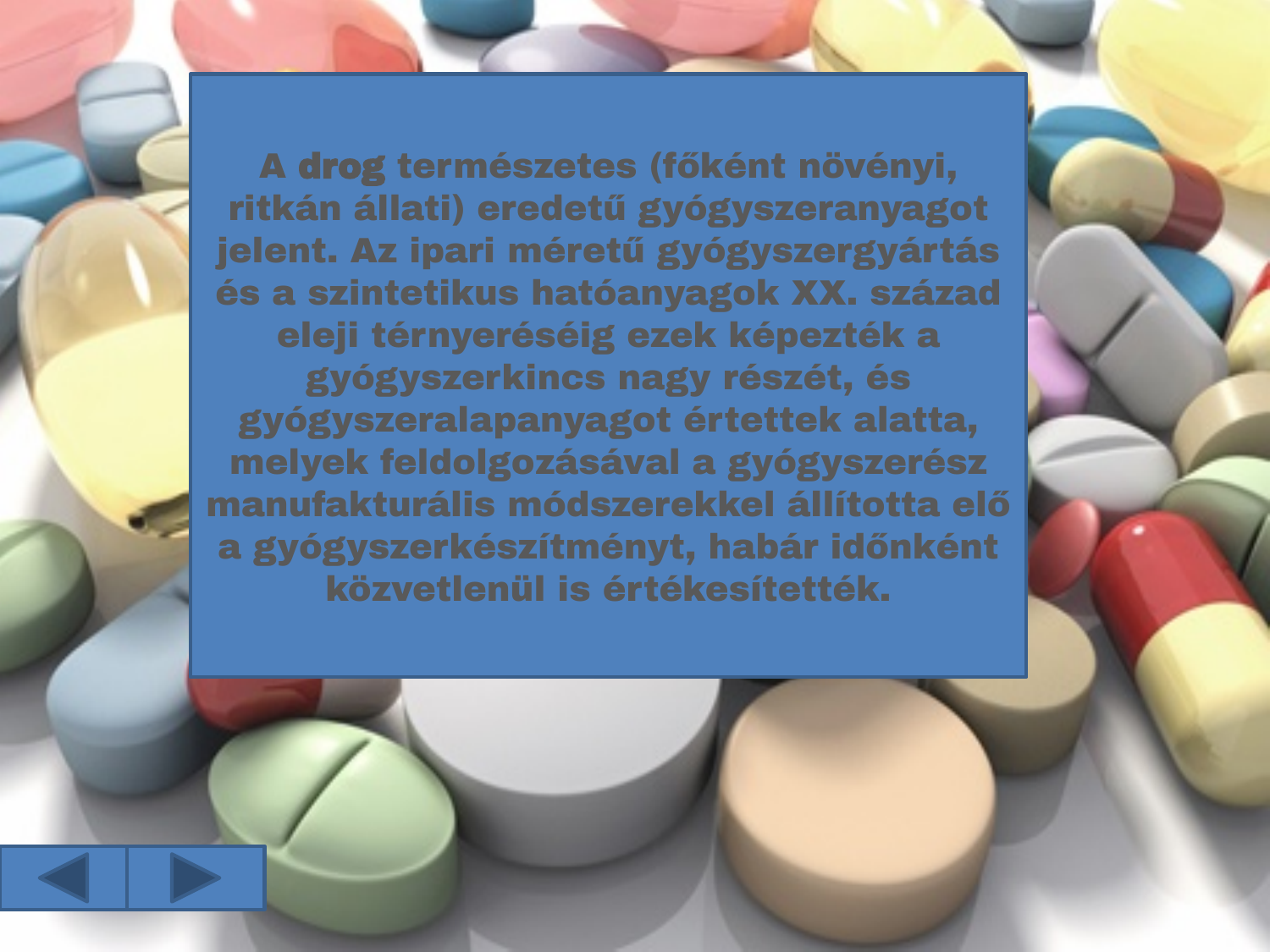

A drog természetes (főként növényi, ritkán állati) eredetű gyógyszeranyagot jelent. Az ipari méretű gyógyszergyártás és a szintetikus hatóanyagok XX. század eleji térnyeréséig ezek képezték a gyógyszerkincs nagy részét, és gyógyszeralapanyagot értettek alatta, melyek feldolgozásával a gyógyszerész manufakturális módszerekkel állította elő a gyógyszerkészítményt, habár időnként közvetlenül is értékesítették.
A drog természetes (főként növényi, ritkán állati) eredetű gyógyszeranyagot jelent. Az ipari méretű gyógyszergyártás és a szintetikus hatóanyagok XX. század eleji térnyeréséig ezek képezték a gyógyszerkincs nagy részét, és gyógyszeralapanyagot értettek alatta, melyek feldolgozásával a gyógyszerész manufakturális módszerekkel állította elő a gyógyszerkészítményt, habár időnként közvetlenül is értékesítették.